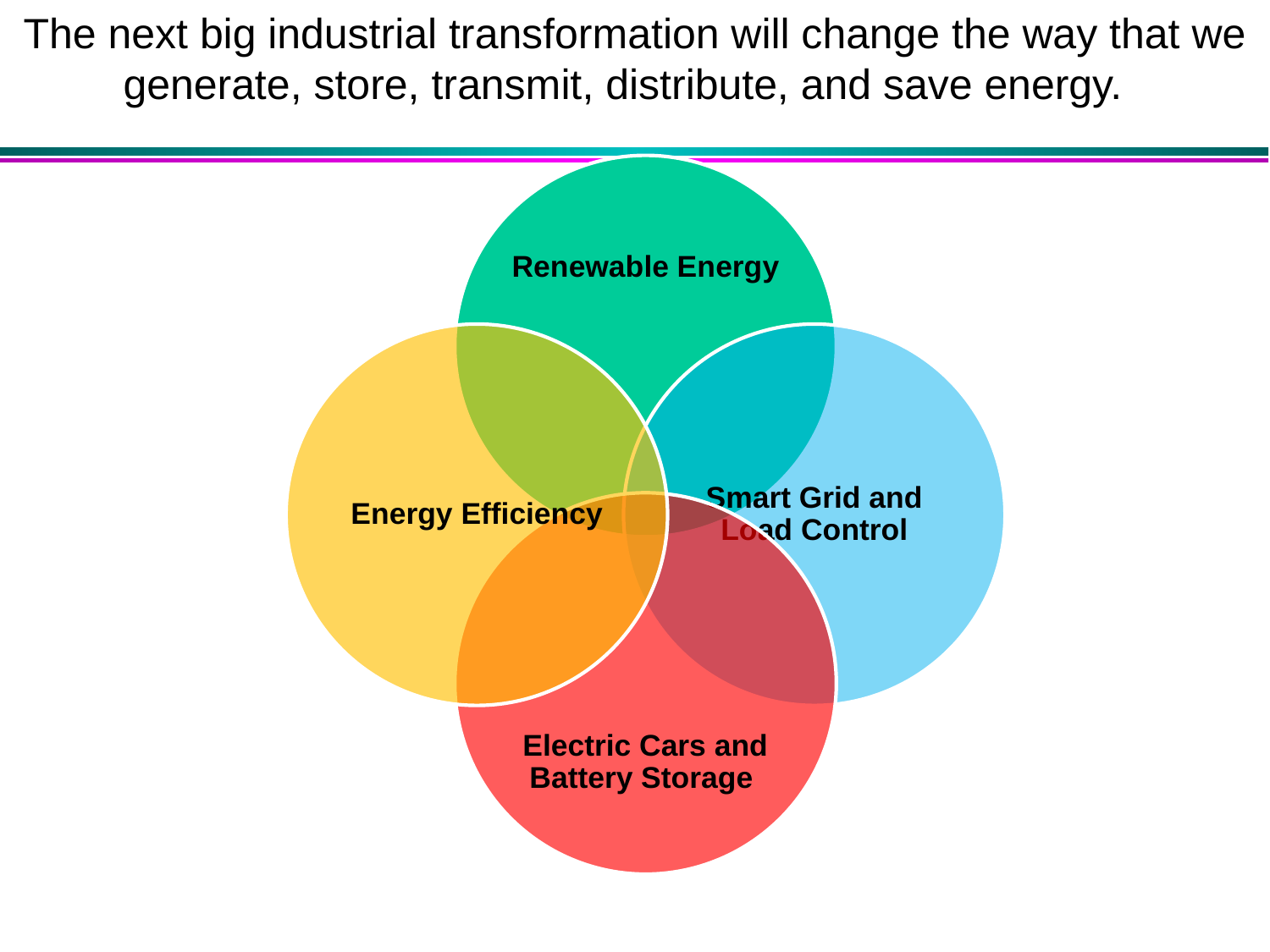

The next big industrial transformation will change the way that we generate, store, transmit, distribute, and save energy.
Renewable Energy
Smart Grid and Load Control
Electric Cars and Battery Storage
Energy Efficiency